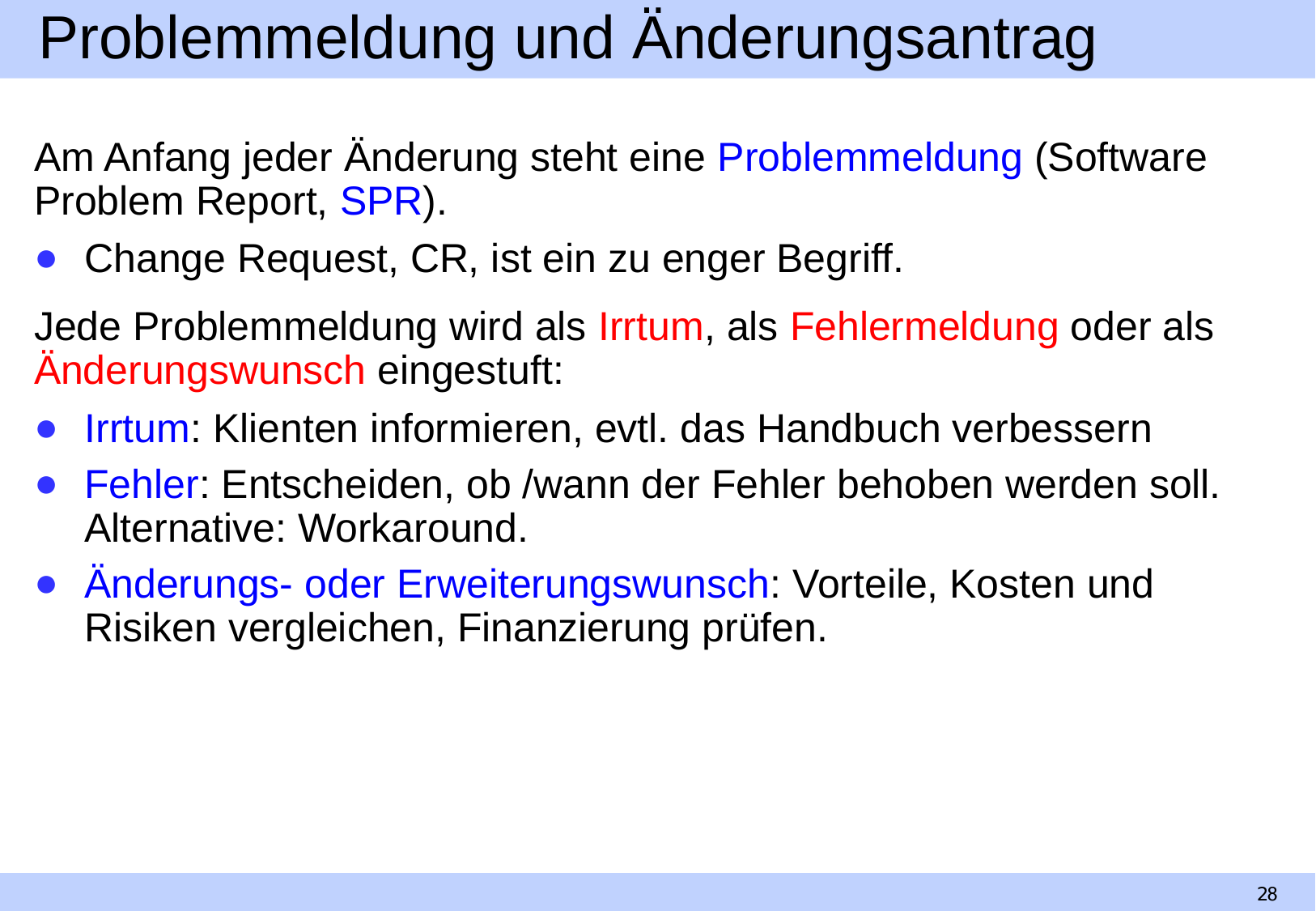

# Problemmeldung und Änderungsantrag
Am Anfang jeder Änderung steht eine Problemmeldung (Software Problem Report, SPR).
Change Request, CR, ist ein zu enger Begriff.
Jede Problemmeldung wird als Irrtum, als Fehlermeldung oder als Änderungswunsch eingestuft:
Irrtum: Klienten informieren, evtl. das Handbuch verbessern
Fehler: Entscheiden, ob /wann der Fehler behoben werden soll. Alternative: Workaround.
Änderungs- oder Erweiterungswunsch: Vorteile, Kosten und Risiken vergleichen, Finanzierung prüfen.

28